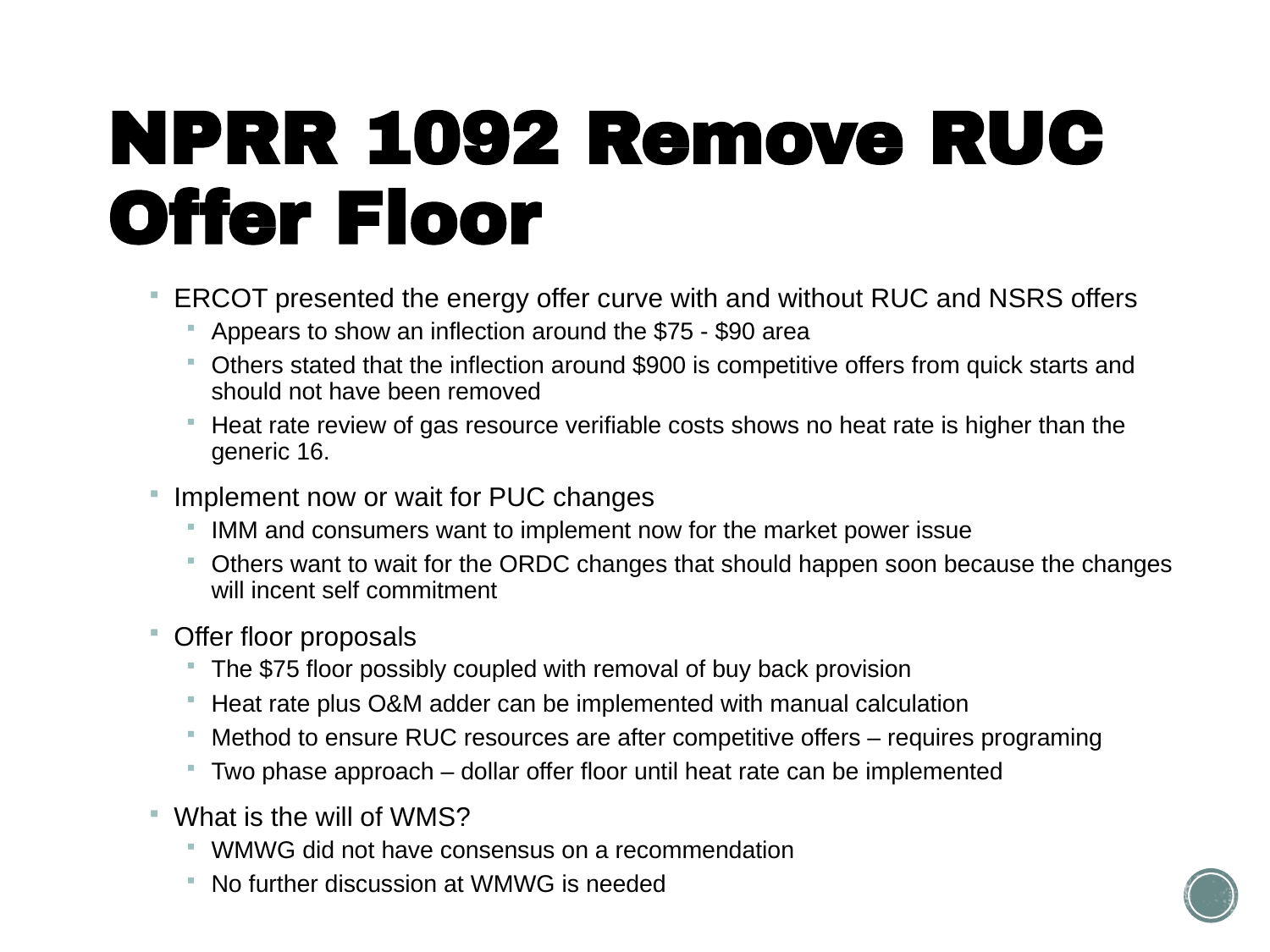

# NPRR 1092 Remove RUC Offer Floor
ERCOT presented the energy offer curve with and without RUC and NSRS offers
Appears to show an inflection around the $75 - $90 area
Others stated that the inflection around $900 is competitive offers from quick starts and should not have been removed
Heat rate review of gas resource verifiable costs shows no heat rate is higher than the generic 16.
Implement now or wait for PUC changes
IMM and consumers want to implement now for the market power issue
Others want to wait for the ORDC changes that should happen soon because the changes will incent self commitment
Offer floor proposals
The $75 floor possibly coupled with removal of buy back provision
Heat rate plus O&M adder can be implemented with manual calculation
Method to ensure RUC resources are after competitive offers – requires programing
Two phase approach – dollar offer floor until heat rate can be implemented
What is the will of WMS?
WMWG did not have consensus on a recommendation
No further discussion at WMWG is needed